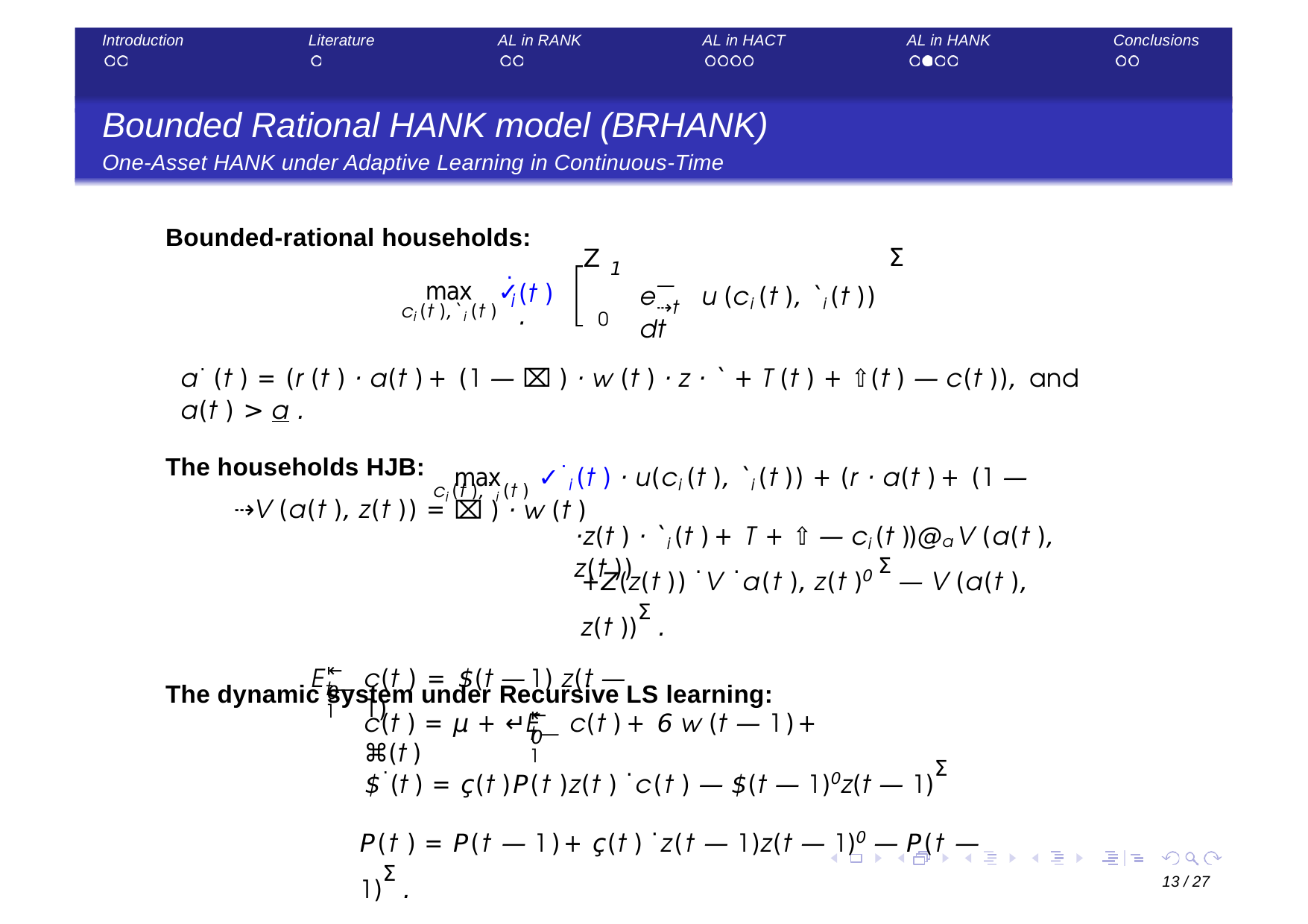

Introduction
Literature
AL in RANK
AL in HACT
AL in HANK
Conclusions

Bounded Rational HANK model (BRHANK)
One-Asset HANK under Adaptive Learning in Continuous-Time

Bounded-rational households:
Σ
Z
1

˙
—⇢t
max
ci (t ),`i (t )
(t ) ·
e	u (ci (t ), `i (t )) dt
i
0
a˙ (t ) = (r (t ) · a(t )+ (1 — ⌧ ) · w (t ) · z · ` + T (t ) + ⇧(t ) — c(t )), and a(t ) > a .
The households HJB:
⇢V (a(t ), z(t )) =
max	✓˙i (t ) · u(ci (t ), `i (t )) + (r · a(t )+ (1 — ⌧ ) · w (t )
ci (t ),`i (t )
·z(t ) · `i (t )+ T + ⇧ — ci (t ))@a V (a(t ), z(t ))
+Z(z(t )) .V .a(t ), z(t )0 Σ — V (a(t ), z(t ))Σ .
The dynamic system under Recursive LS learning:
⇤	0
E
c(t ) = $(t — 1) z(t — 1)
t —1
⇤	0
c(t ) = µ + ↵E	c(t )+ 6 w (t — 1)+ ⌘(t )
t —1
$˙(t ) = ç(t )P(t )z(t ) .c(t ) — $(t — 1)0z(t — 1)Σ
P(t ) = P(t — 1)+ ç(t ) .z(t — 1)z(t — 1)0 — P(t — 1)Σ .
13 / 27